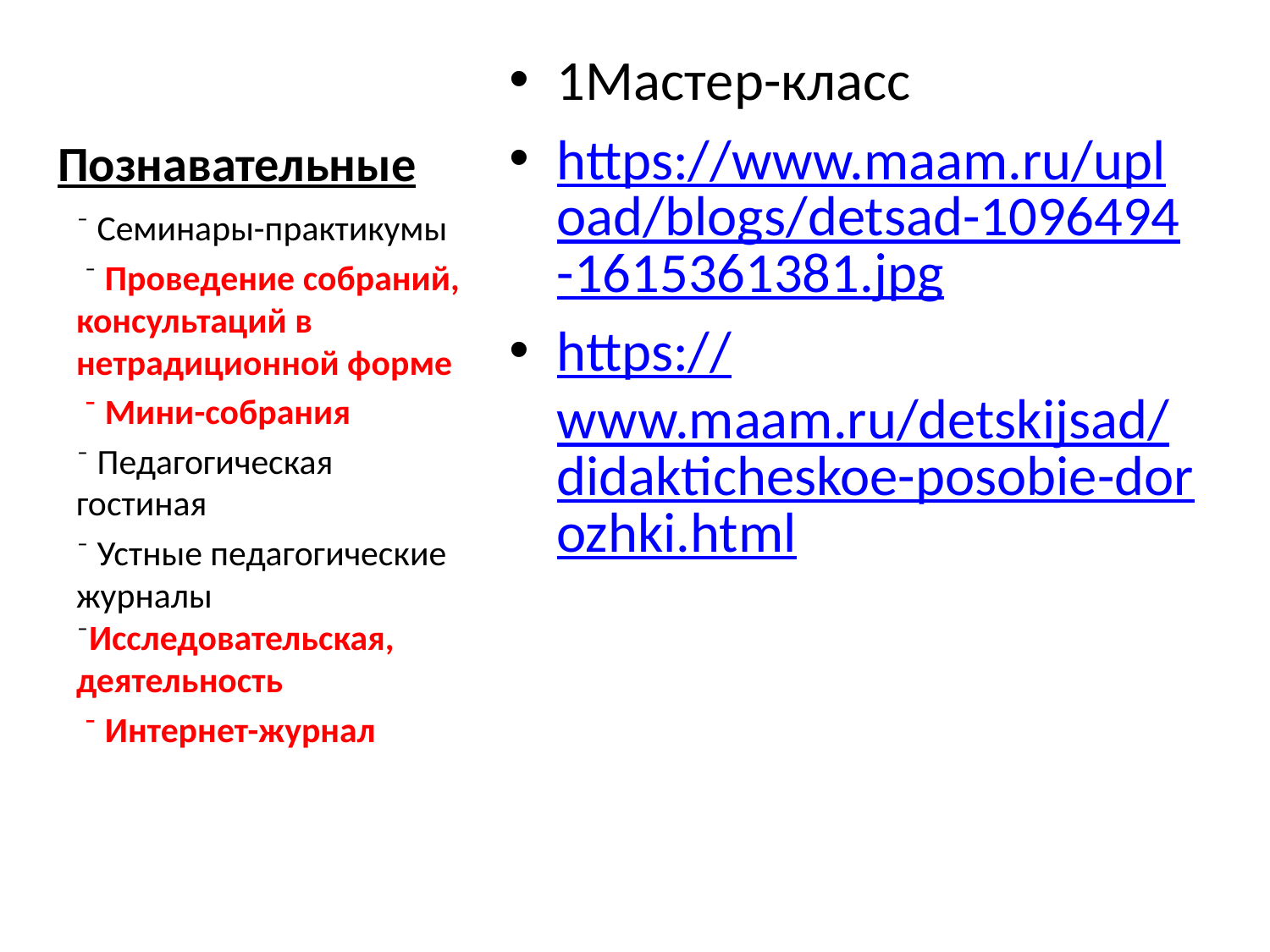

# Познавательные
1Мастер-класс
https://www.maam.ru/upload/blogs/detsad-1096494-1615361381.jpg
https://www.maam.ru/detskijsad/didakticheskoe-posobie-dorozhki.html

⁻ Семинары-практикумы
 ⁻ Проведение собраний, консультаций в нетрадиционной форме
 ⁻ Мини-собрания
⁻ Педагогическая гостиная
⁻ Устные педагогические журналы ⁻Исследовательская, деятельность
 ⁻ Интернет-журнал